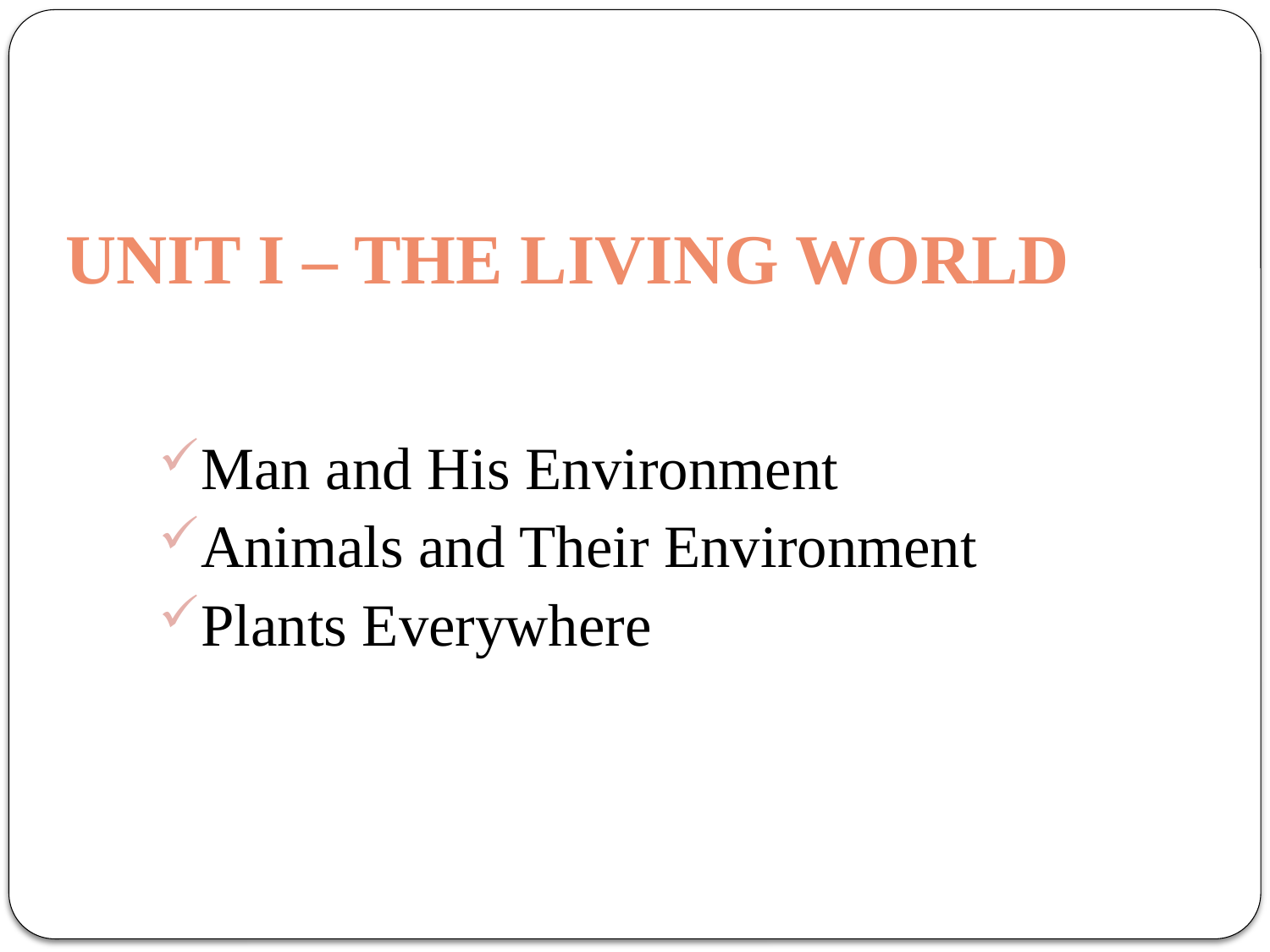

# UNIT I – THE LIVING WORLD
Man and His Environment
Animals and Their Environment
Plants Everywhere